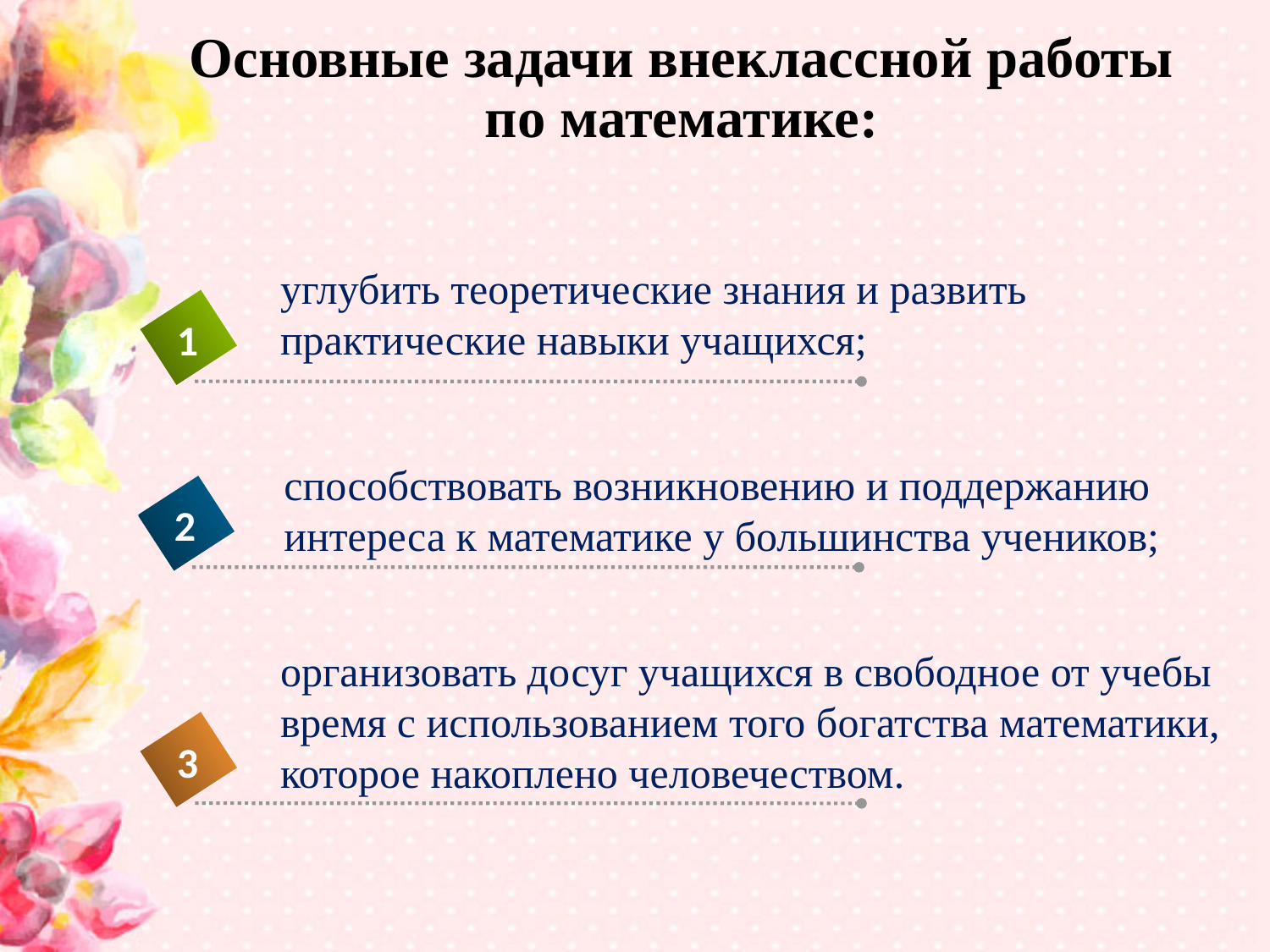

# Основные задачи внеклассной работы по математике:
углубить теоретические знания и развить практические навыки учащихся;

1

способствовать возникновению и поддержанию интереса к математике у большинства учеников;

2

организовать досуг учащихся в свободное от учебы время с использованием того богатства математики, которое накоплено человечеством.

3